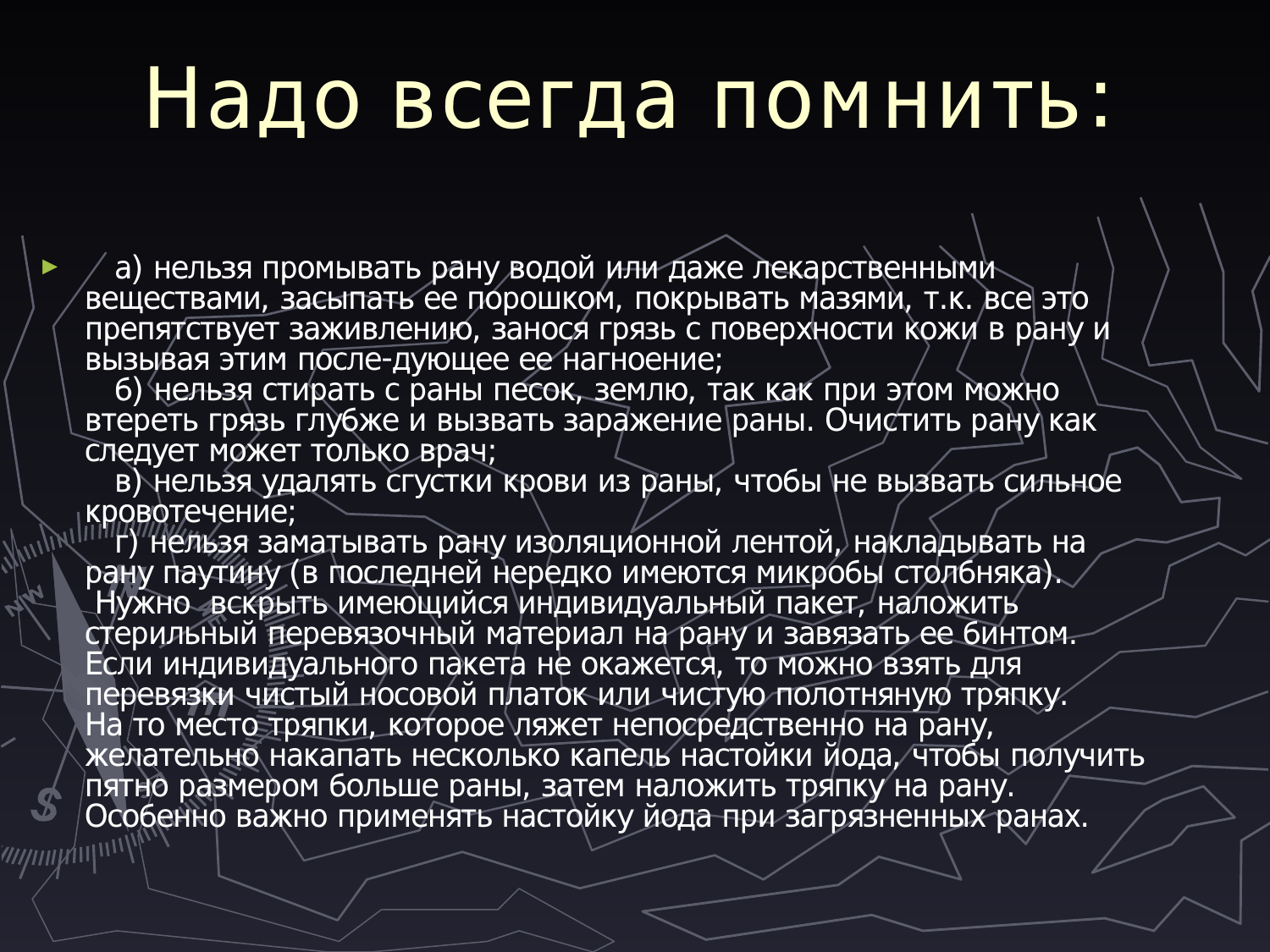

# Надо всегда помнить:
   а) нельзя промывать рану водой или даже лекарственными веществами, засыпать ее порошком, покрывать мазями, т.к. все это препятствует заживлению, занося грязь с поверхности кожи в рану и вызывая этим после-дующее ее нагноение;
   б) нельзя стирать с раны песок, землю, так как при этом можно втереть грязь глубже и вызвать заражение раны. Очистить рану как следует может только врач;
   в) нельзя удалять сгустки крови из раны, чтобы не вызвать сильное кровотечение;
   г) нельзя заматывать рану изоляционной лентой, накладывать на рану паутину (в последней нередко имеются микробы столбняка).
 Нужно  вскрыть имеющийся индивидуальный пакет, наложить стерильный перевязочный материал на рану и завязать ее бинтом. Если индивидуального пакета не окажется, то можно взять для перевязки чистый носовой платок или чистую полотняную тряпку.
На то место тряпки, которое ляжет непосредственно на рану, желательно накапать несколько капель настойки йода, чтобы получить пятно размером больше раны, затем наложить тряпку на рану. Особенно важно применять настойку йода при загрязненных ранах.